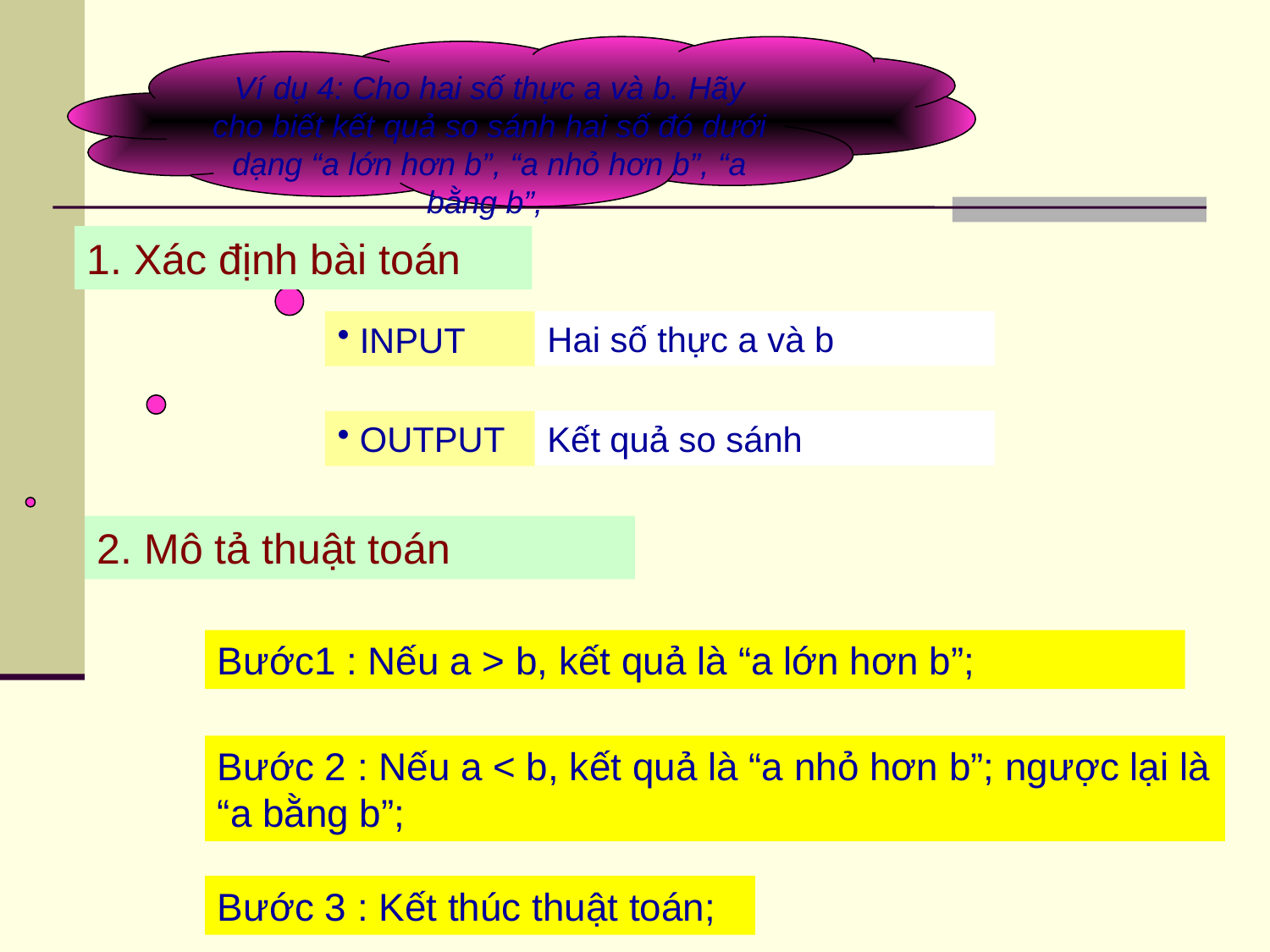

Ví dụ 4: Cho hai số thực a và b. Hãy cho biết kết quả so sánh hai số đó dưới dạng “a lớn hơn b”, “a nhỏ hơn b”, “a bằng b”,
1. Xác định bài toán
Hai số thực a và b
 INPUT
Kết quả so sánh
 OUTPUT
2. Mô tả thuật toán
Bước1 : Nếu a > b, kết quả là “a lớn hơn b”;
Bước 2 : Nếu a < b, kết quả là “a nhỏ hơn b”; ngược lại là “a bằng b”;
Bước 3 : Kết thúc thuật toán;